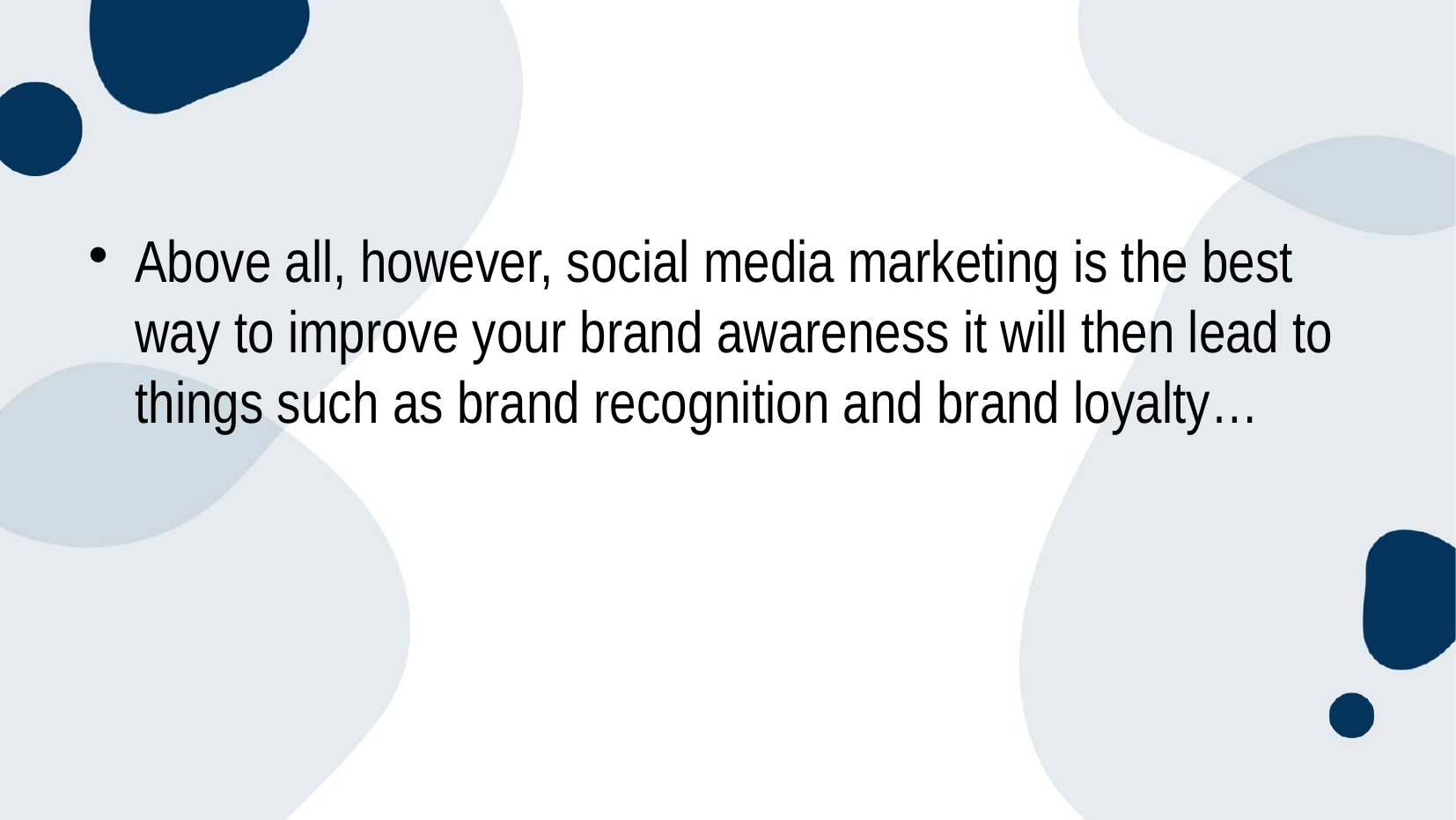

Above all, however, social media marketing is the best way to improve your brand awareness it will then lead to things such as brand recognition and brand loyalty…